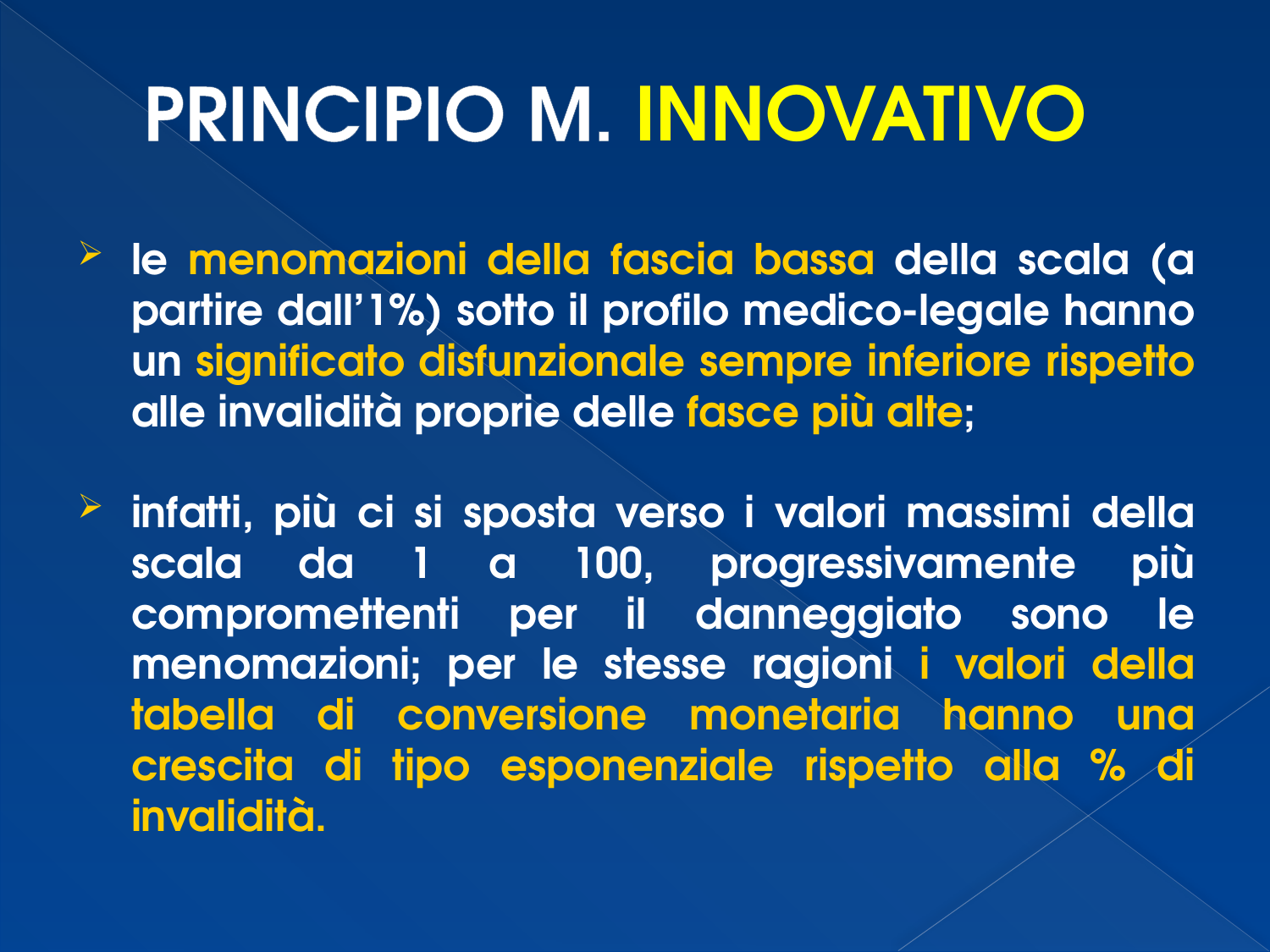

# PRINCIPIO M. INNOVATIVO
le menomazioni della fascia bassa della scala (a partire dall’1%) sotto il profilo medico-legale hanno un significato disfunzionale sempre inferiore rispetto alle invalidità proprie delle fasce più alte;

infatti, più ci si sposta verso i valori massimi della scala da 1 a 100, progressivamente più compromettenti per il danneggiato sono le menomazioni; per le stesse ragioni i valori della tabella di conversione monetaria hanno una crescita di tipo esponenziale rispetto alla % di invalidità.